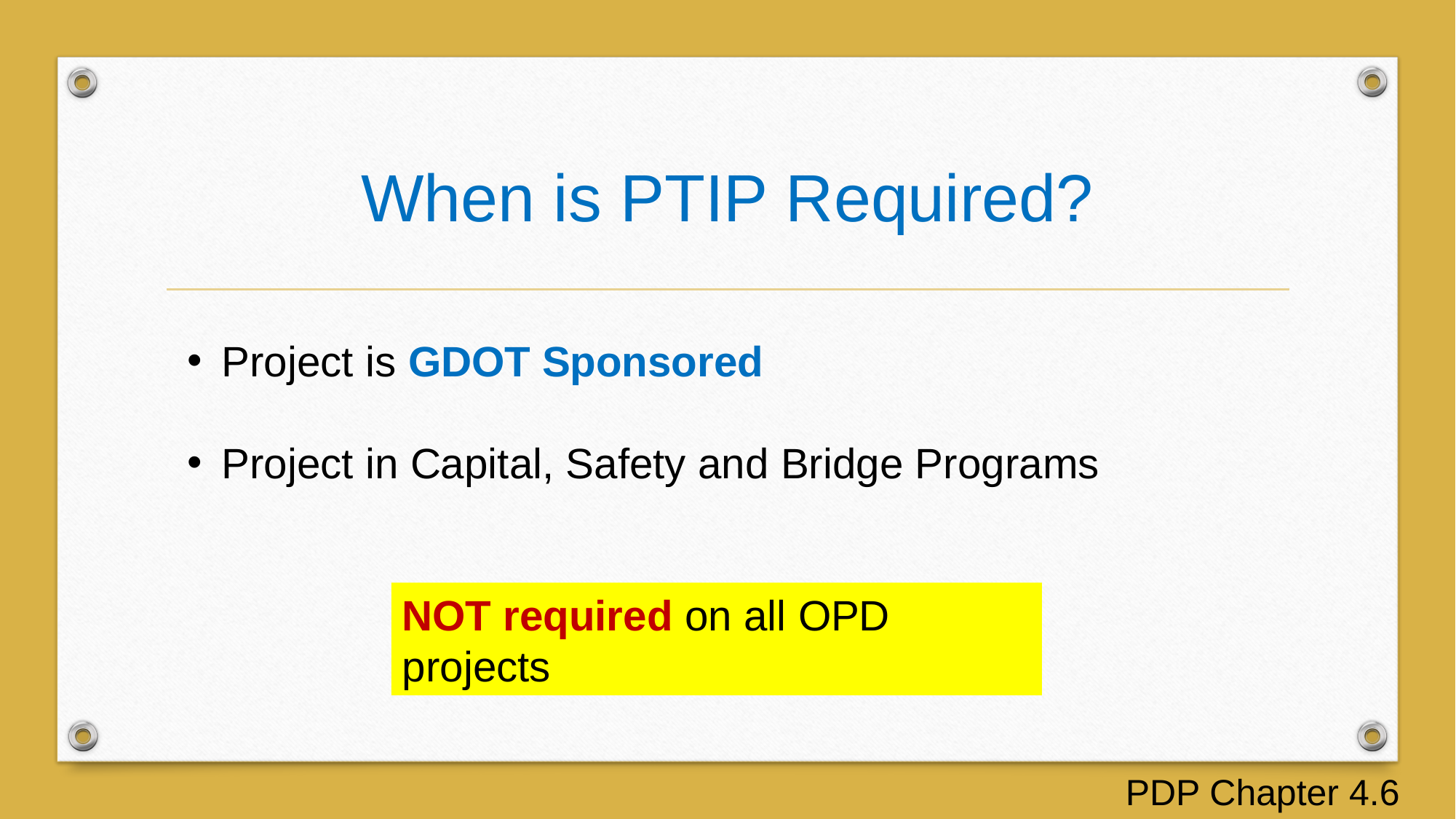

# When is PTIP Required?
Project is GDOT Sponsored

Project in Capital, Safety and Bridge Programs
NOT required on all OPD projects
PDP Chapter 4.6